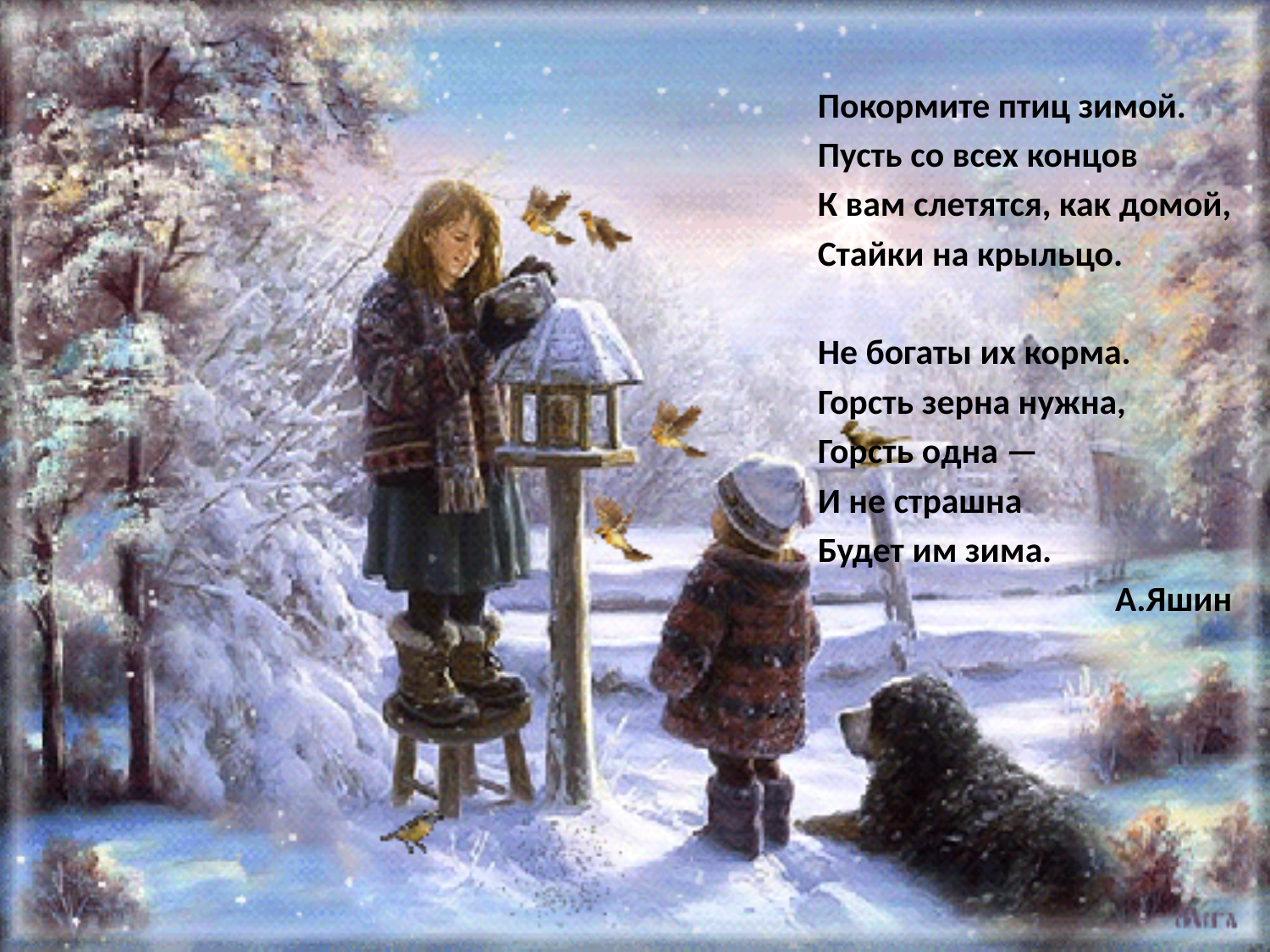

Покормите птиц зимой.
Пусть со всех концов
К вам слетятся, как домой,
Стайки на крыльцо.

Не богаты их корма.
Горсть зерна нужна,
Горсть одна —
И не страшна
Будет им зима.
А.Яшин